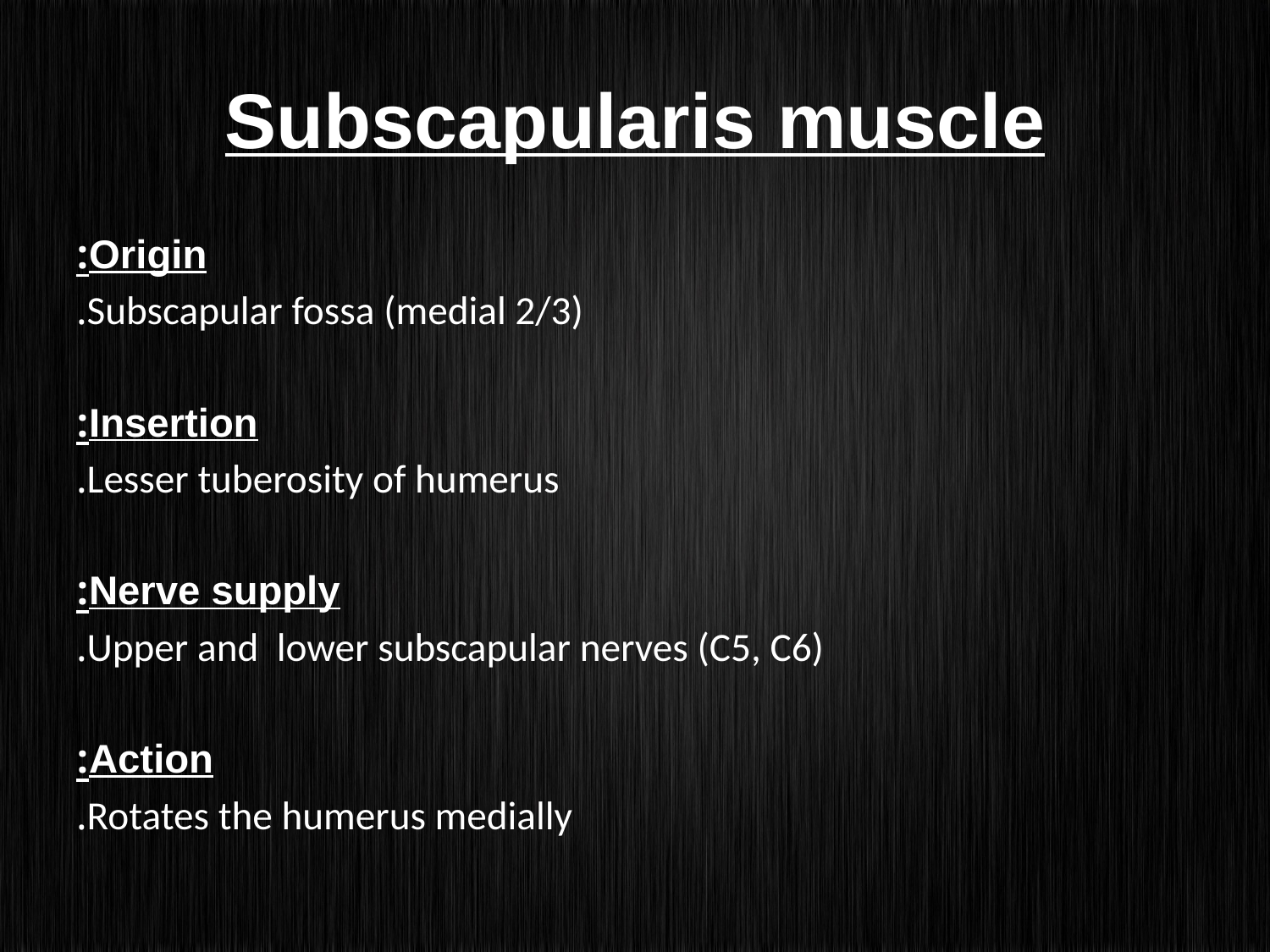

# Subscapularis muscle
Origin:
Subscapular fossa (medial 2/3).

Insertion:
Lesser tuberosity of humerus.

Nerve supply:
Upper and  lower subscapular nerves (C5, C6).

Action:
Rotates the humerus medially.